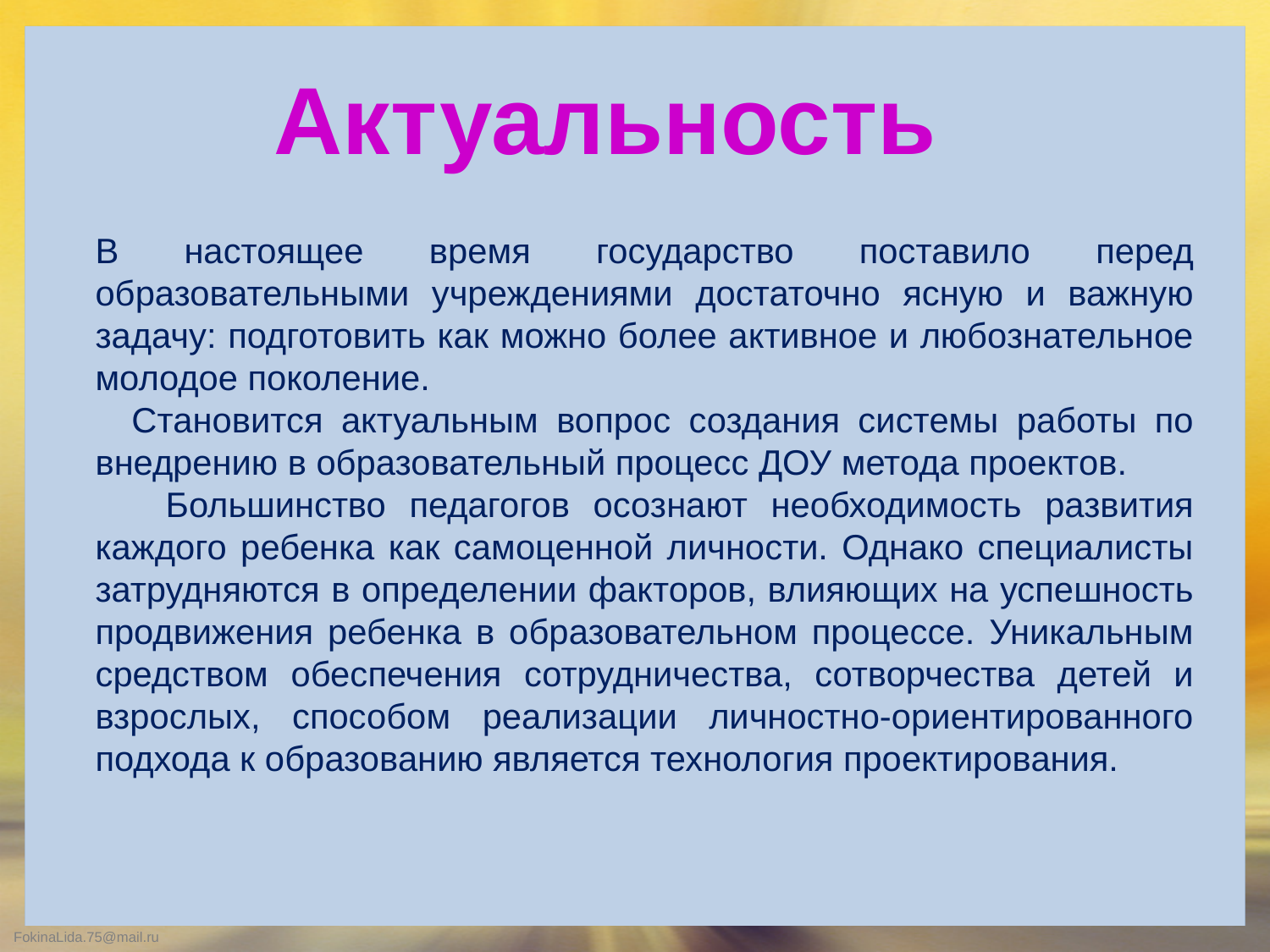

#
Актуальность
В настоящее время государство поставило перед образовательными учреждениями достаточно ясную и важную задачу: подготовить как можно более активное и любознательное молодое поколение.
  Становится актуальным вопрос создания системы работы по внедрению в образовательный процесс ДОУ метода проектов.
   Большинство педагогов осознают необходимость развития каждого ребенка как самоценной личности. Однако специалисты затрудняются в определении факторов, влияющих на успешность продвижения ребенка в образовательном процессе. Уникальным средством обеспечения сотрудничества, сотворчества детей и взрослых, способом реализации личностно-ориентированного подхода к образованию является технология проектирования.